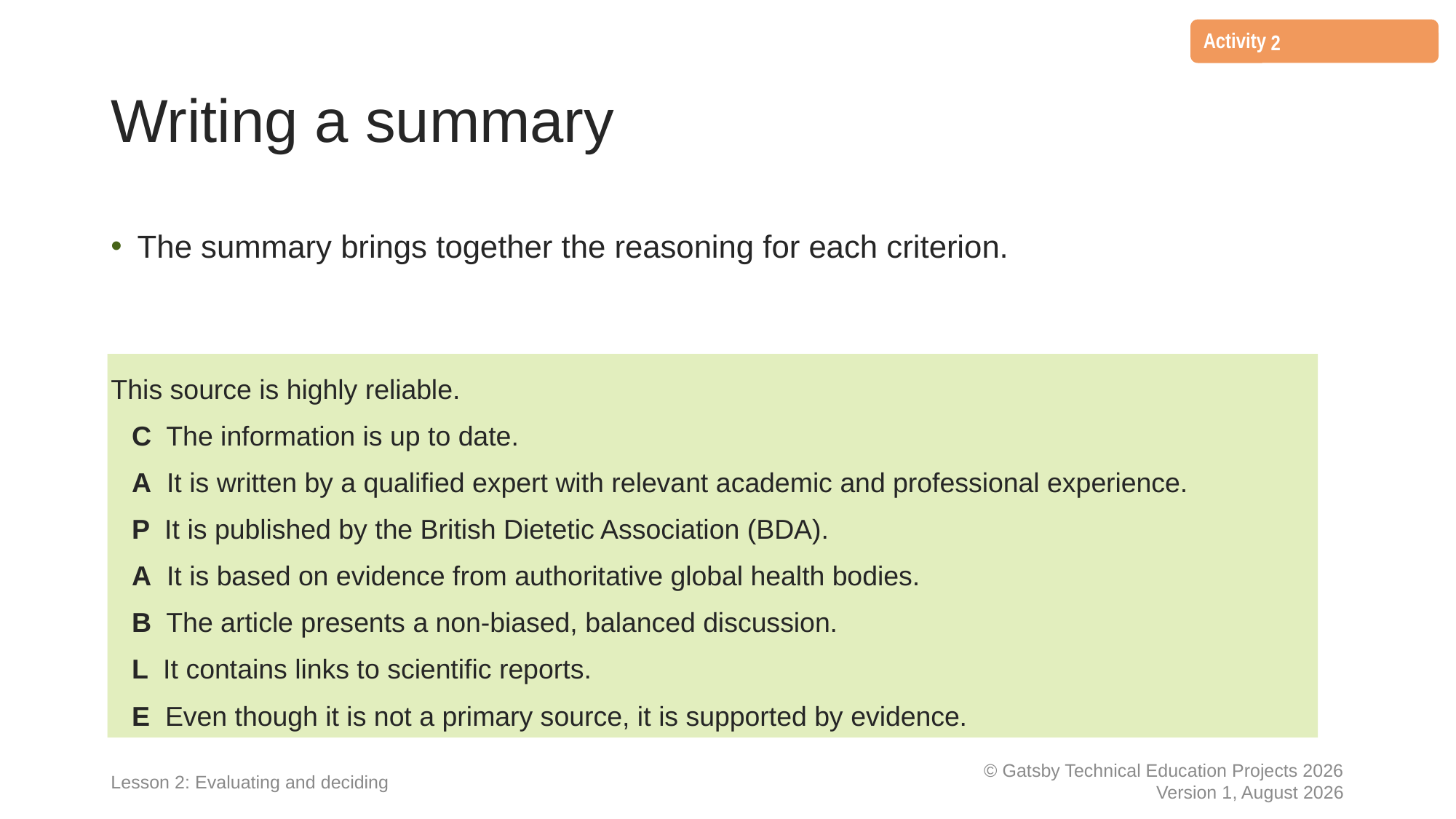

2
# Writing a summary
The summary brings together the reasoning for each criterion.

This source is highly reliable.
C  The information is up to date.
A  It is written by a qualified expert with relevant academic and professional experience.
P  It is published by the British Dietetic Association (BDA).
A  It is based on evidence from authoritative global health bodies.
B  The article presents a non-biased, balanced discussion.
L  It contains links to scientific reports.
E  Even though it is not a primary source, it is supported by evidence.

Lesson 2: Evaluating and deciding